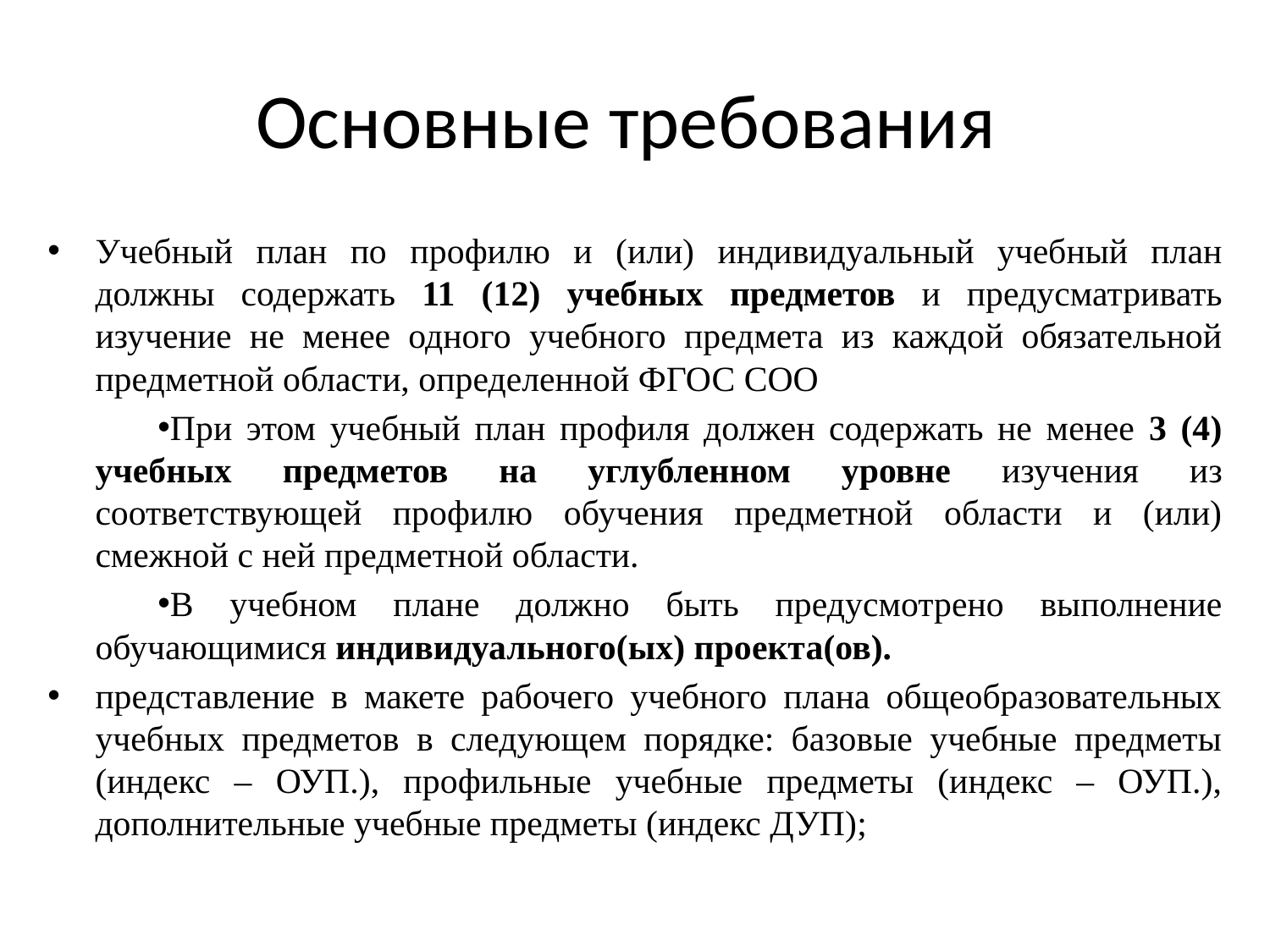

# Основные требования
Учебный план по профилю и (или) индивидуальный учебный план должны содержать 11 (12) учебных предметов и предусматривать изучение не менее одного учебного предмета из каждой обязательной предметной области, определенной ФГОС СОО
При этом учебный план профиля должен содержать не менее 3 (4) учебных предметов на углубленном уровне изучения из соответствующей профилю обучения предметной области и (или) смежной с ней предметной области.
В учебном плане должно быть предусмотрено выполнение обучающимися индивидуального(ых) проекта(ов).
представление в макете рабочего учебного плана общеобразовательных учебных предметов в следующем порядке: базовые учебные предметы (индекс – ОУП.), профильные учебные предметы (индекс – ОУП.), дополнительные учебные предметы (индекс ДУП);